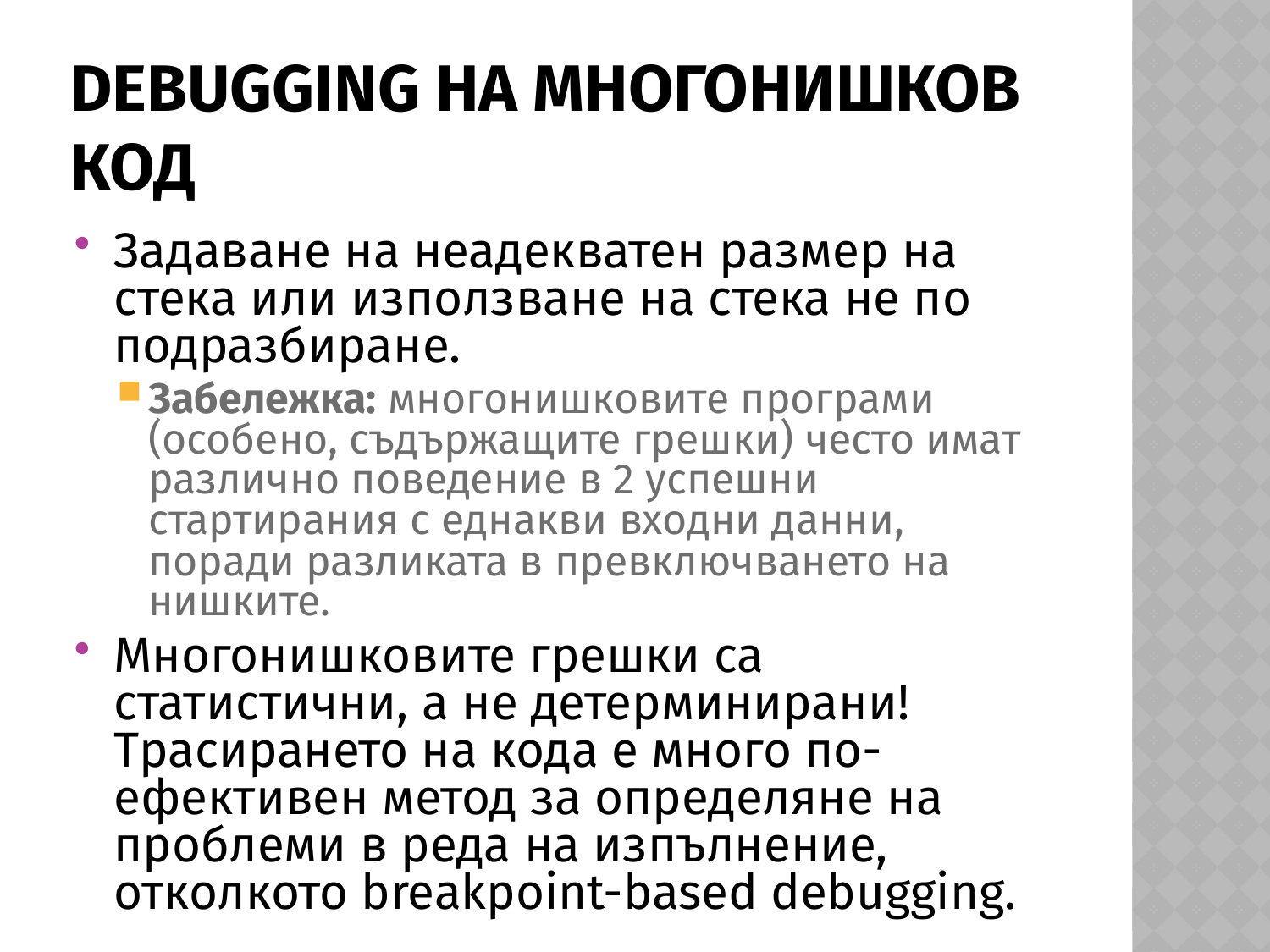

# Debugging на многонишков код
Задаване на неадекватен размер на стека или използване на стека не по подразбиране.
Забележка: многонишковите програми (особено, съдържащите грешки) често имат различно поведение в 2 успешни стартирания с еднакви входни данни, поради разликата в превключването на нишките.
Многонишковите грешки са статистични, а не детерминирани! Трасирането на кода е много по-ефективен метод за определяне на проблеми в реда на изпълнение, отколкото breakpoint-based debugging.